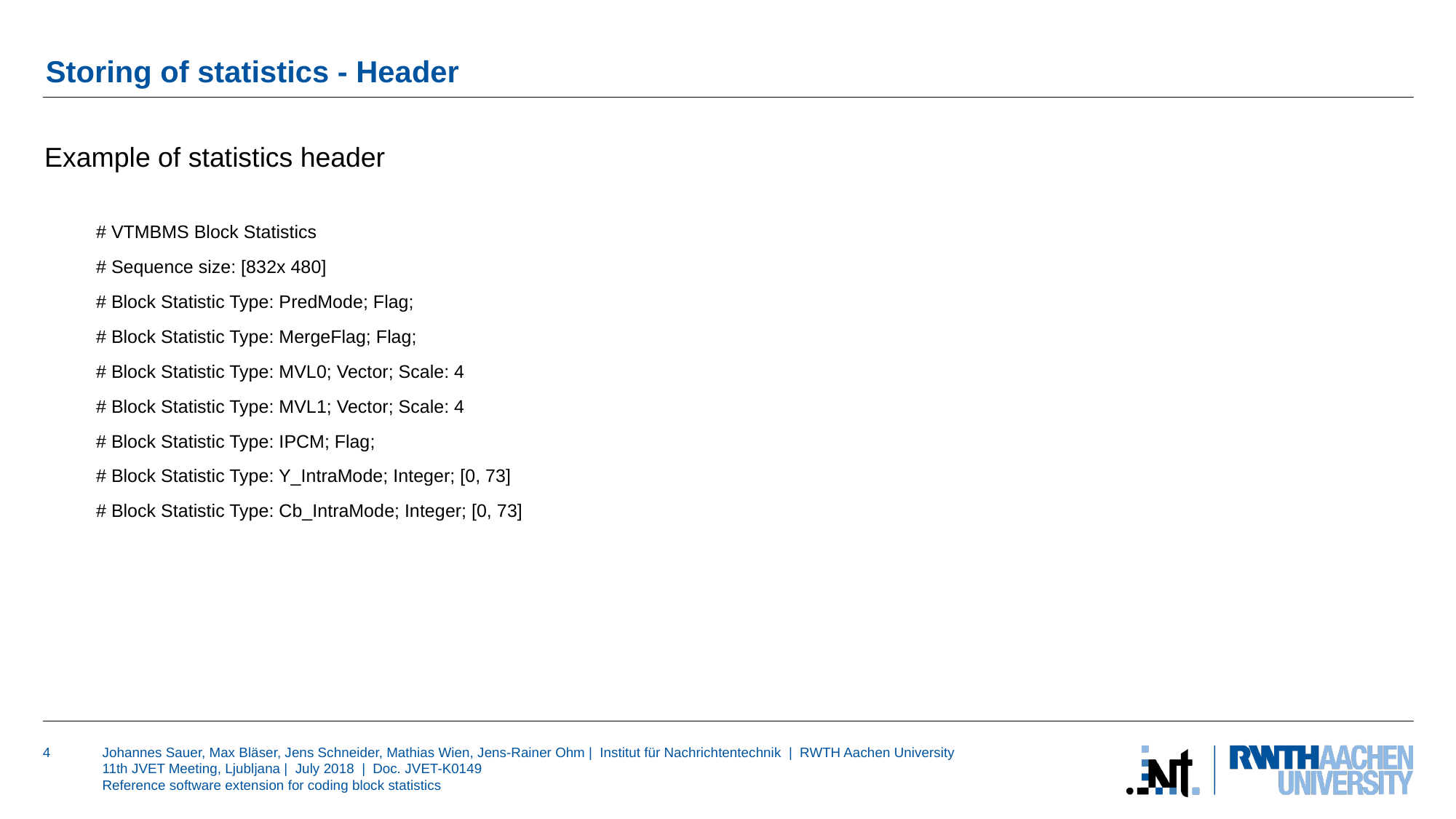

# Storing of statistics - Header
Example of statistics header

# VTMBMS Block Statistics
# Sequence size: [832x 480]
# Block Statistic Type: PredMode; Flag;
# Block Statistic Type: MergeFlag; Flag;
# Block Statistic Type: MVL0; Vector; Scale: 4
# Block Statistic Type: MVL1; Vector; Scale: 4
# Block Statistic Type: IPCM; Flag;
# Block Statistic Type: Y_IntraMode; Integer; [0, 73]
# Block Statistic Type: Cb_IntraMode; Integer; [0, 73]